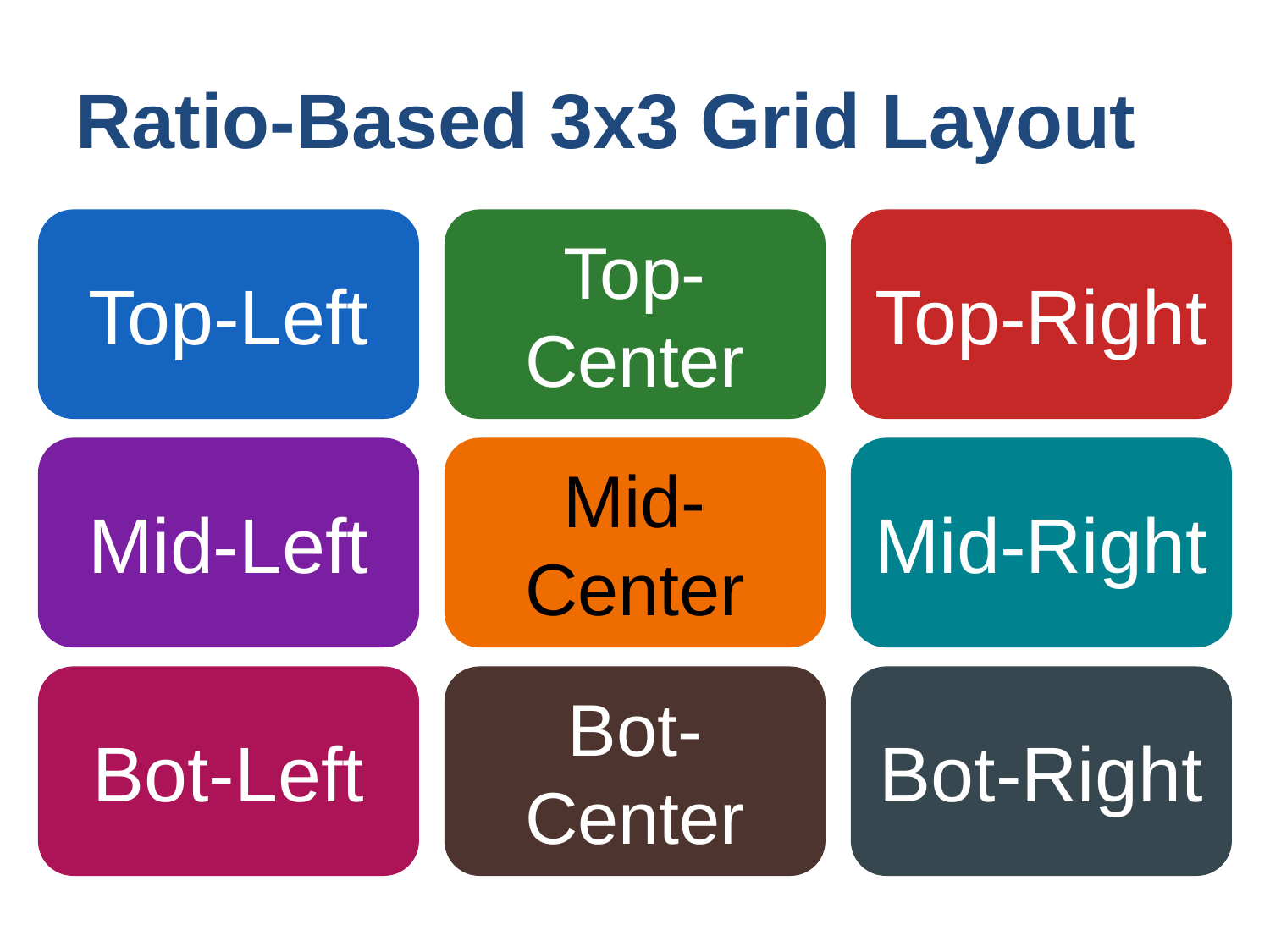

Ratio-Based 3x3 Grid Layout
Top-Left
Top-Center
Top-Right
Mid-Left
Mid-Center
Mid-Right
Bot-Left
Bot-Center
Bot-Right